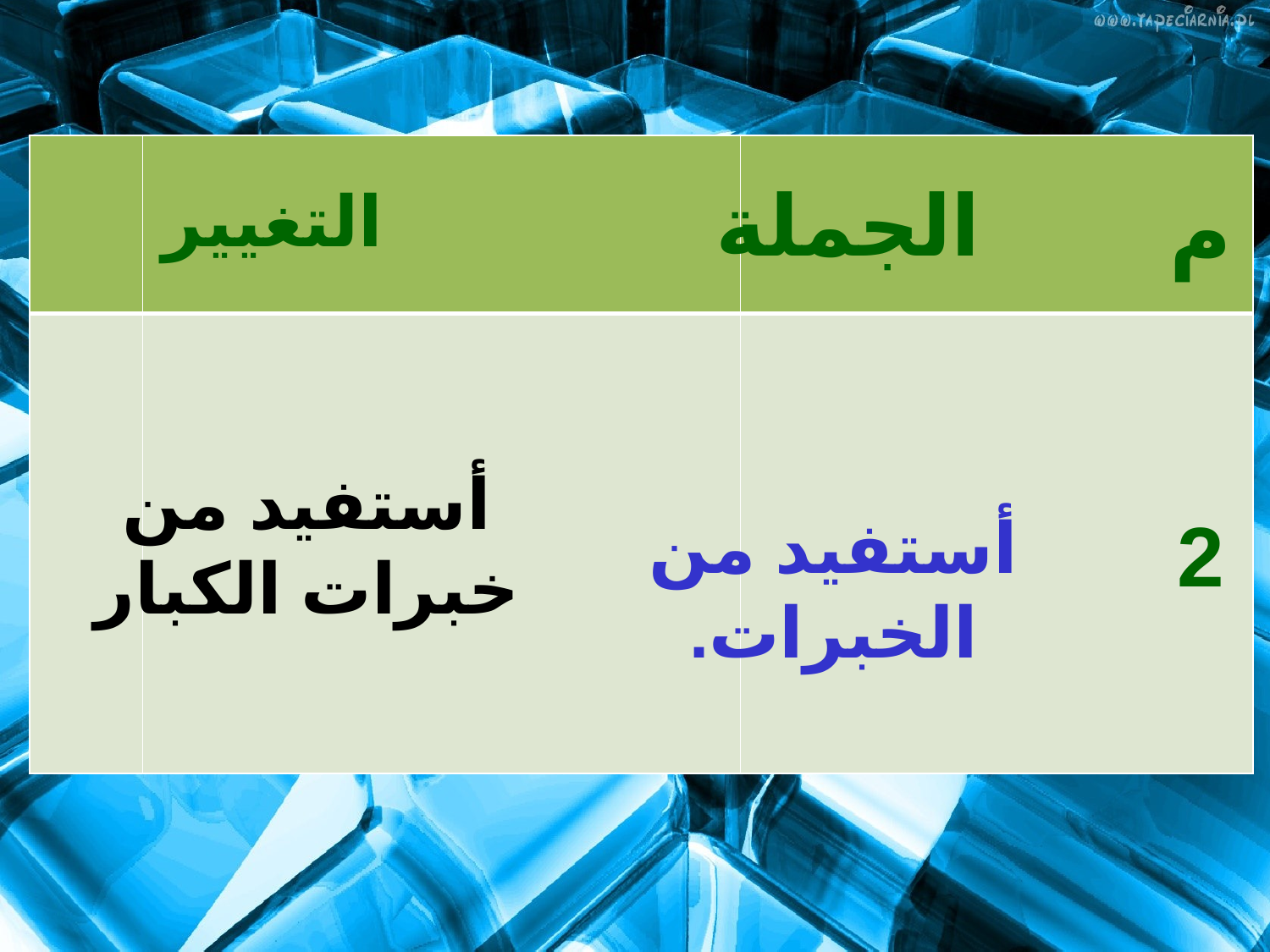

|  |  |  |
| --- | --- | --- |
|  |  |  |
الجملة
التغيير
م
أستفيد من خبرات الكبار
2
أستفيد من الخبرات.